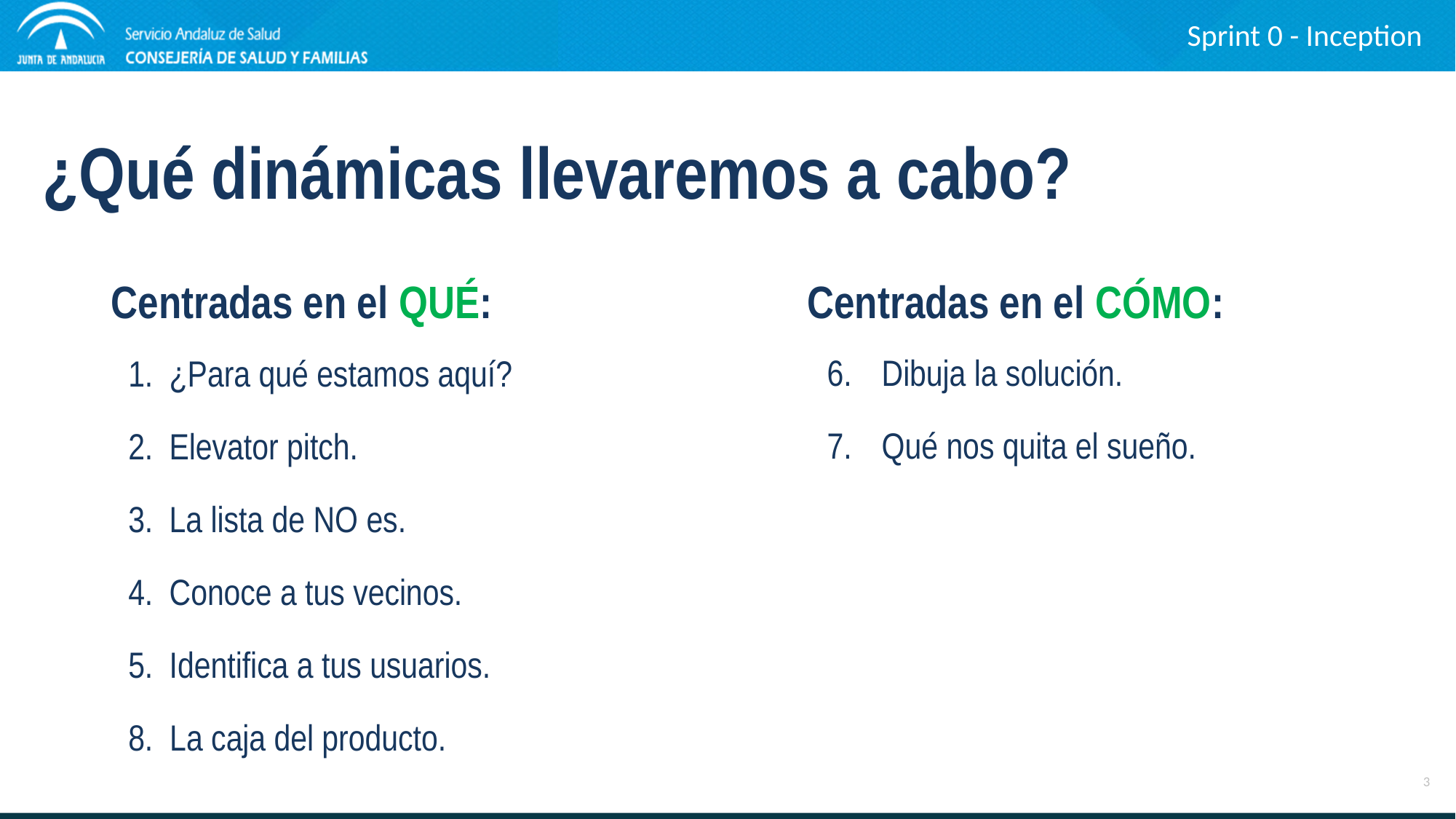

Sprint 0 - Inception
¿Qué dinámicas llevaremos a cabo?
Centradas en el QUÉ:
Centradas en el CÓMO:
Dibuja la solución.
Qué nos quita el sueño.
¿Para qué estamos aquí?
Elevator pitch.
La lista de NO es.
Conoce a tus vecinos.
Identifica a tus usuarios.
8.  La caja del producto.

3